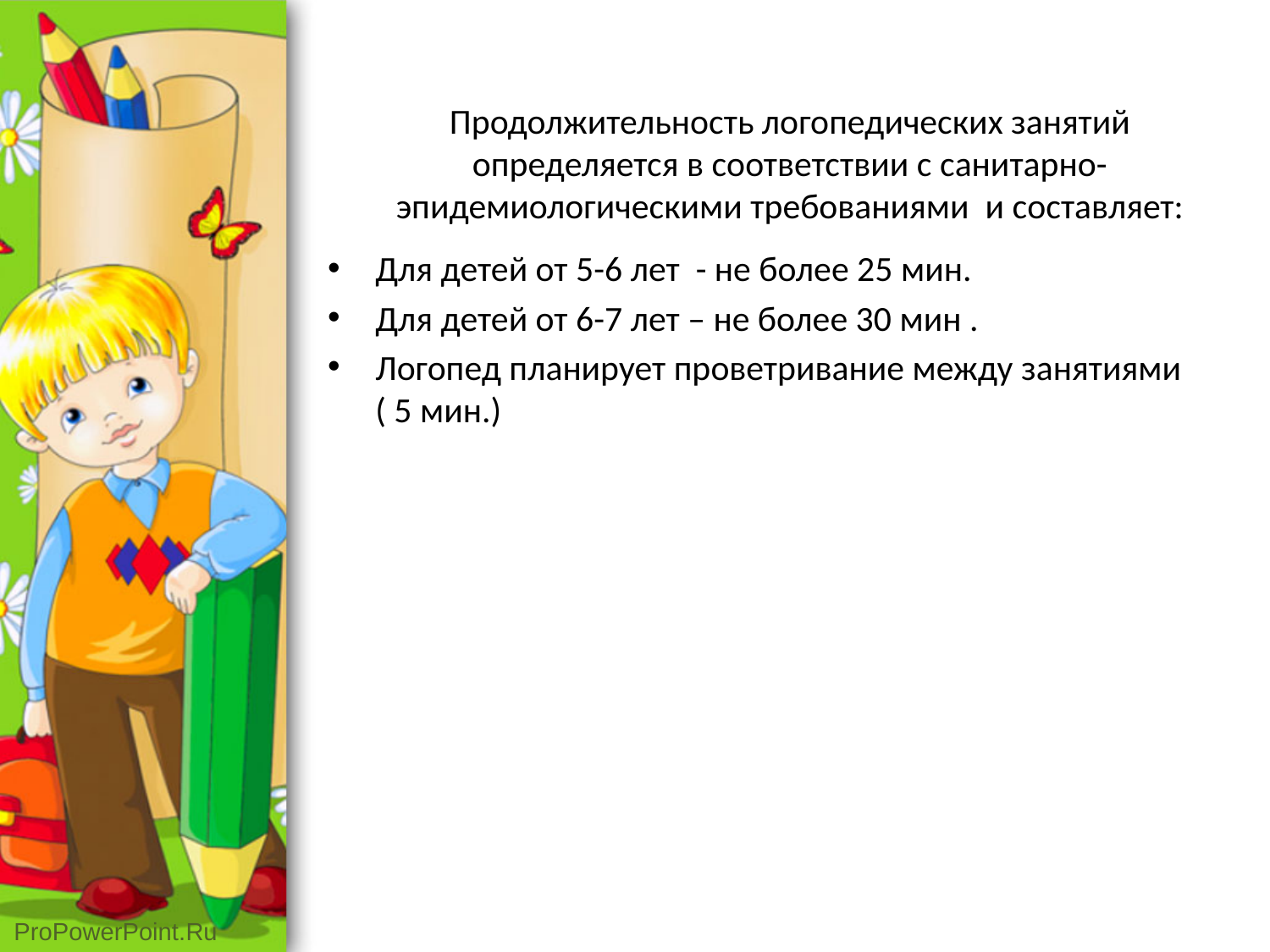

# Продолжительность логопедических занятий определяется в соответствии с санитарно-эпидемиологическими требованиями  и составляет:

Для детей от 5-6 лет  - не более 25 мин.
Для детей от 6-7 лет – не более 30 мин .
Логопед планирует проветривание между занятиями ( 5 мин.)